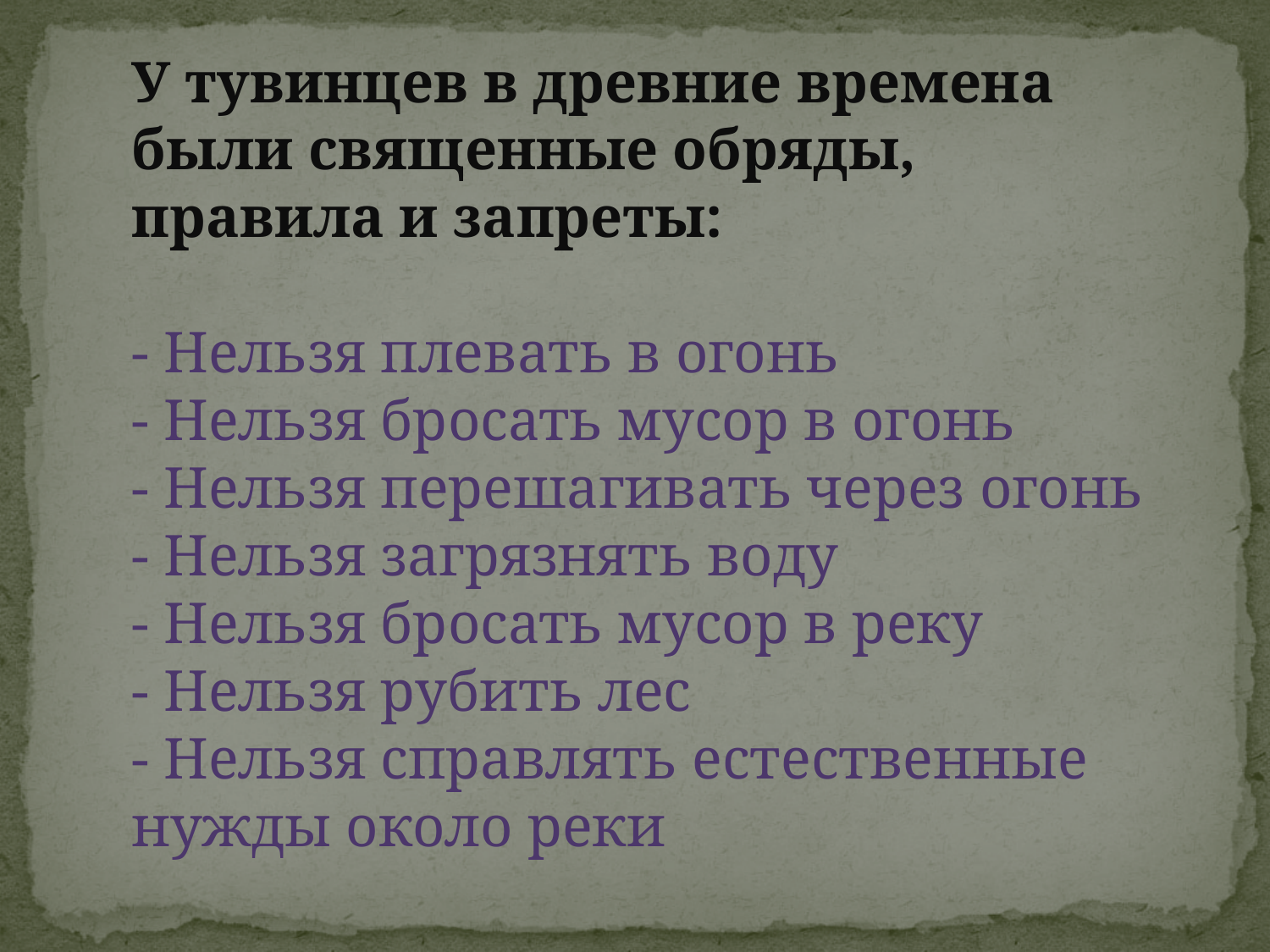

У тувинцев в древние времена были священные обряды, правила и запреты:

- Нельзя плевать в огонь
- Нельзя бросать мусор в огонь
- Нельзя перешагивать через огонь
- Нельзя загрязнять воду
- Нельзя бросать мусор в реку
- Нельзя рубить лес
- Нельзя справлять естественные нужды около реки